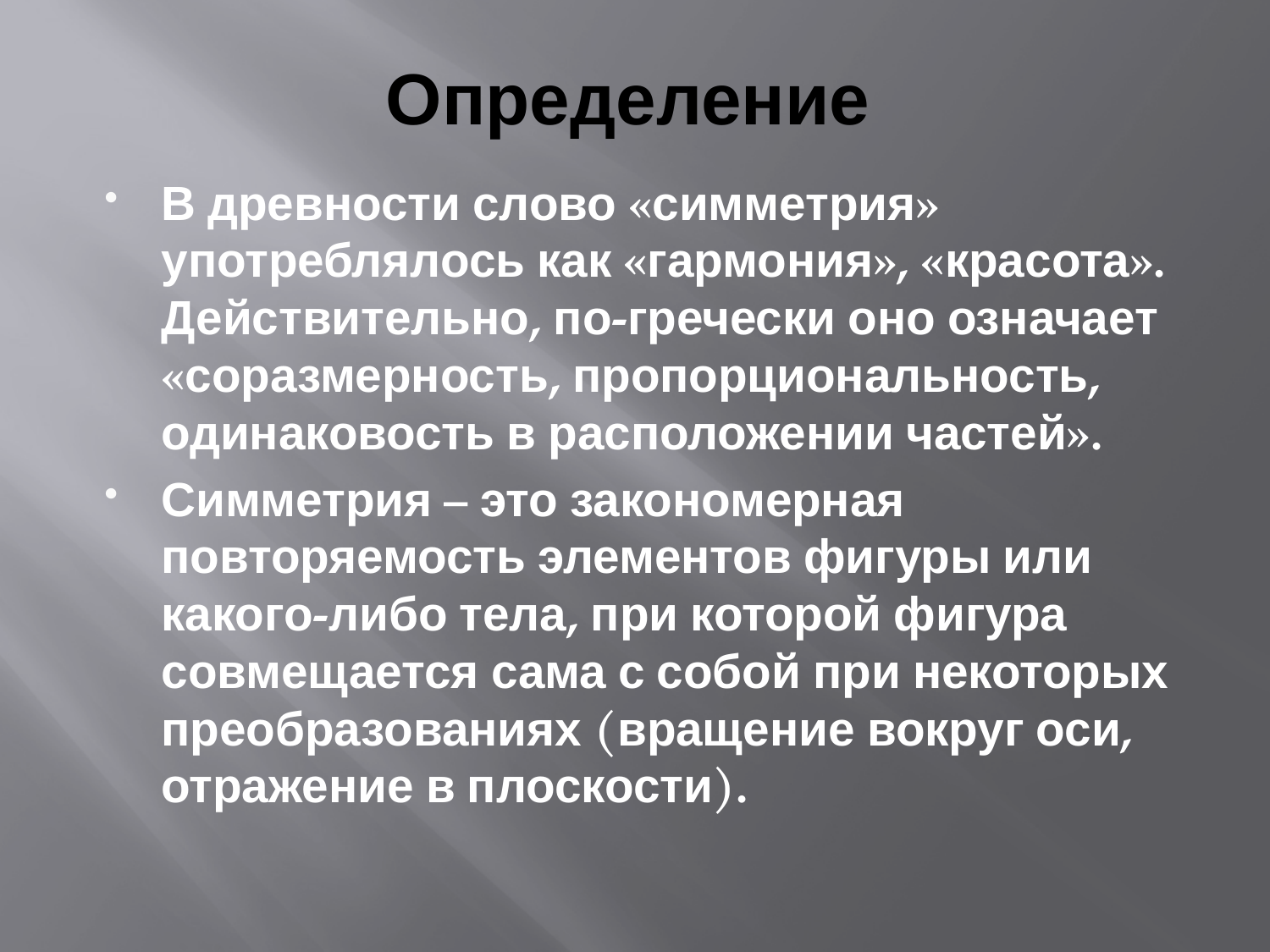

# Определение
В древности слово «симметрия» употреблялось как «гармония», «красота». Действительно, по-гречески оно означает «соразмерность, пропорциональность, одинаковость в расположении частей».
Симметрия – это закономерная повторяемость элементов фигуры или какого-либо тела, при которой фигура совмещается сама с собой при некоторых преобразованиях (вращение вокруг оси, отражение в плоскости).